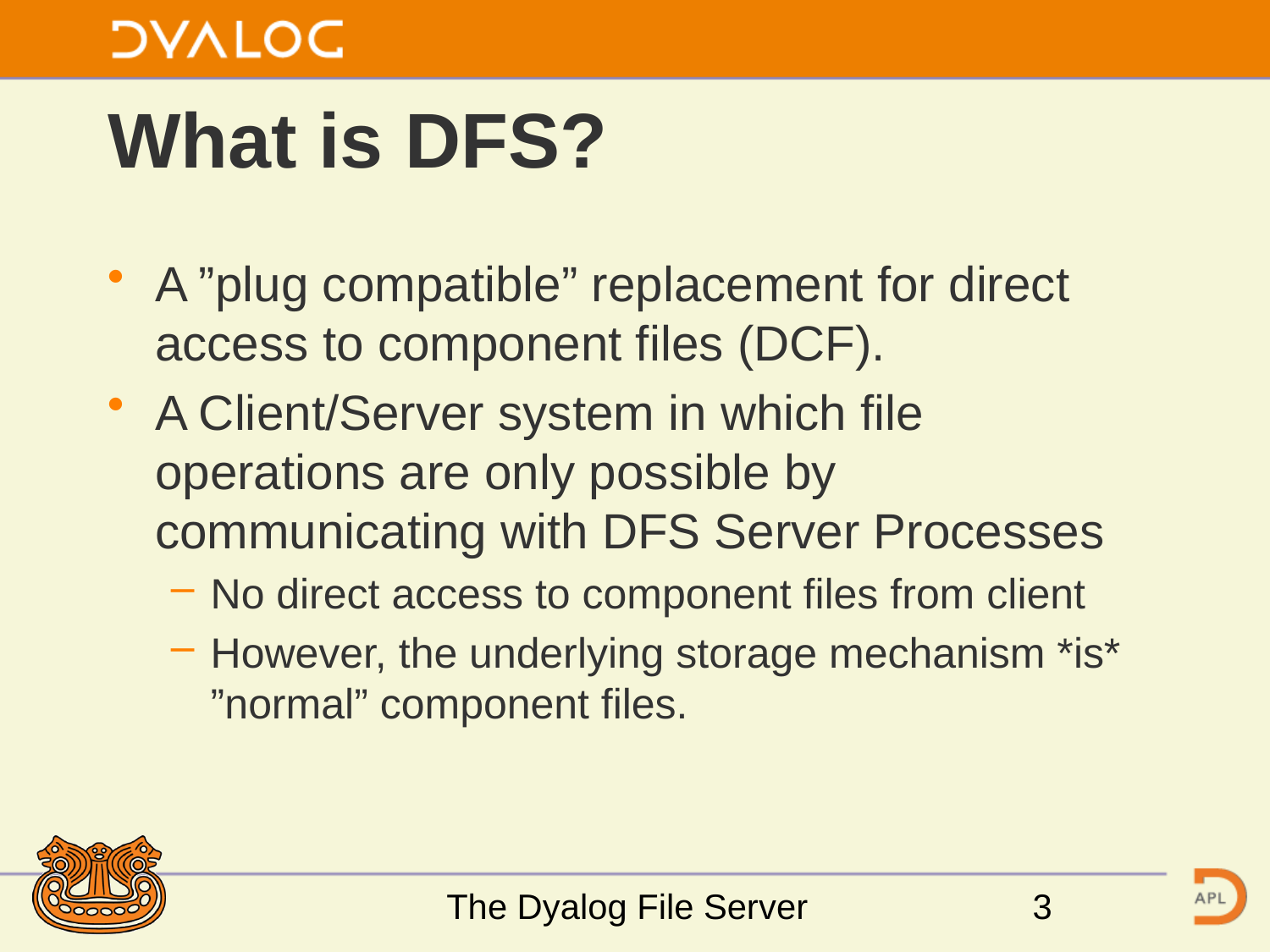

# What is DFS?
A ”plug compatible” replacement for direct access to component files (DCF).
A Client/Server system in which file operations are only possible by communicating with DFS Server Processes
No direct access to component files from client
However, the underlying storage mechanism *is* ”normal” component files.

The Dyalog File Server
3